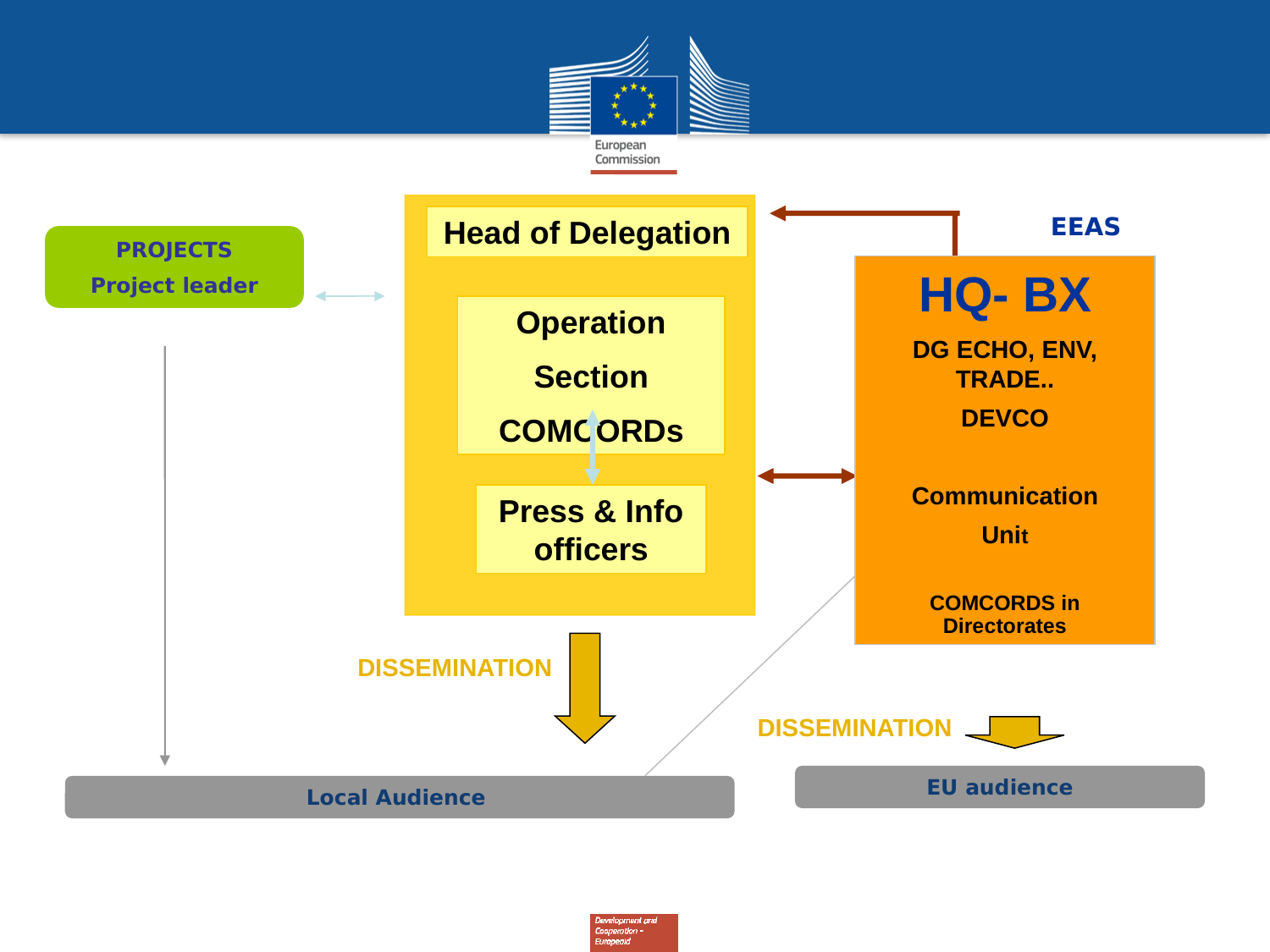

EEA
     EEAS

Head of Delegation

PROJECTS
Project leader
HQ- BX
DG ECHO, ENV, TRADE..
DEVCO

Communication
Unit

COMCORDS in Directorates

Operation
Section
COMCORDs

Press & Info officers

DISSEMINATION

DISSEMINATION
EU audience
Local Audience